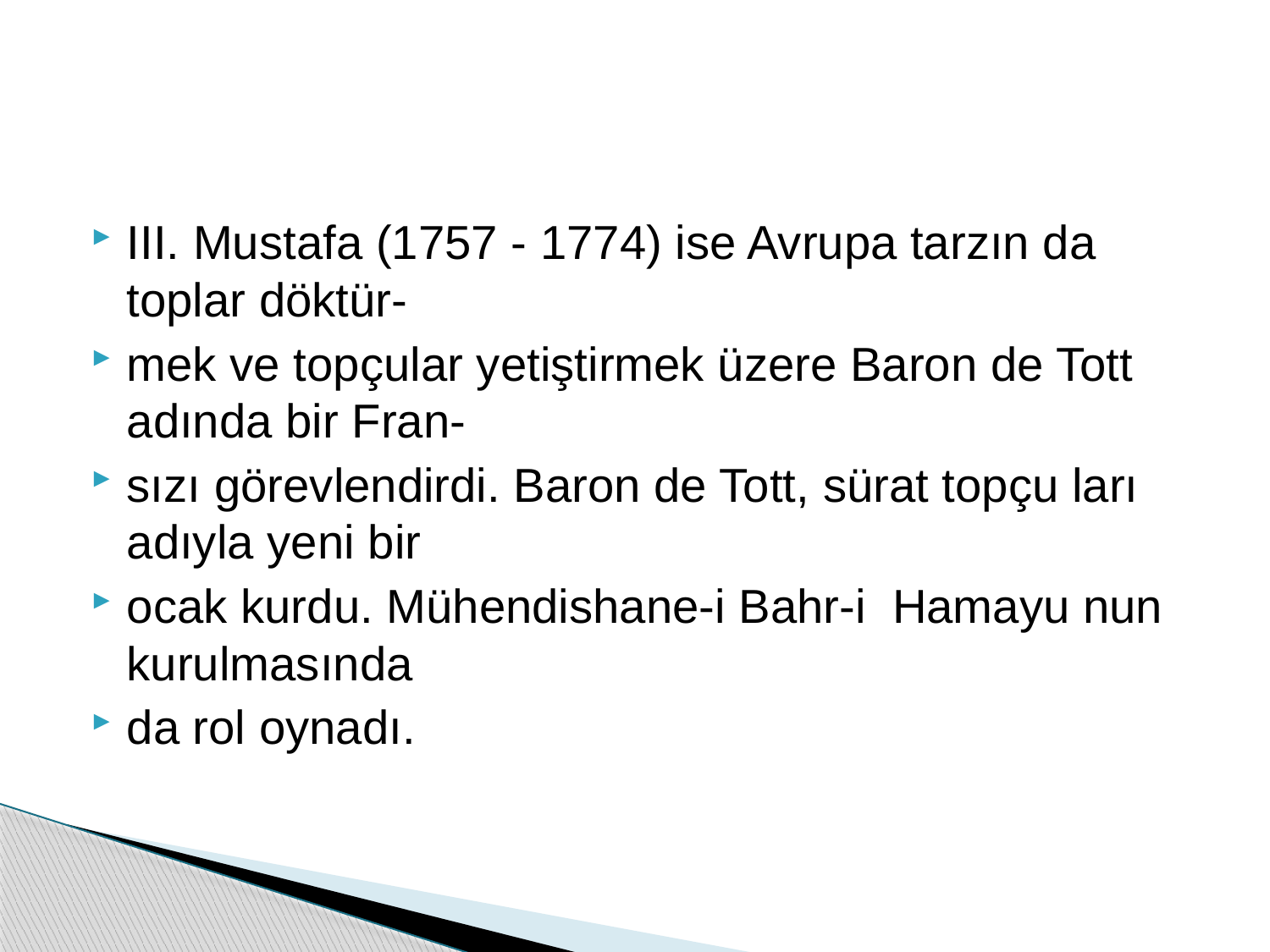

III. Mustafa (1757 - 1774) ise Avrupa tarzın da toplar döktür-
mek ve topçular yetiştirmek üzere Baron de Tott adında bir Fran-
sızı görevlendirdi. Baron de Tott, sürat topçu ları adıyla yeni bir
ocak kurdu. Mühendishane-i Bahr-i  Hamayu nun kurulmasında
da rol oynadı.